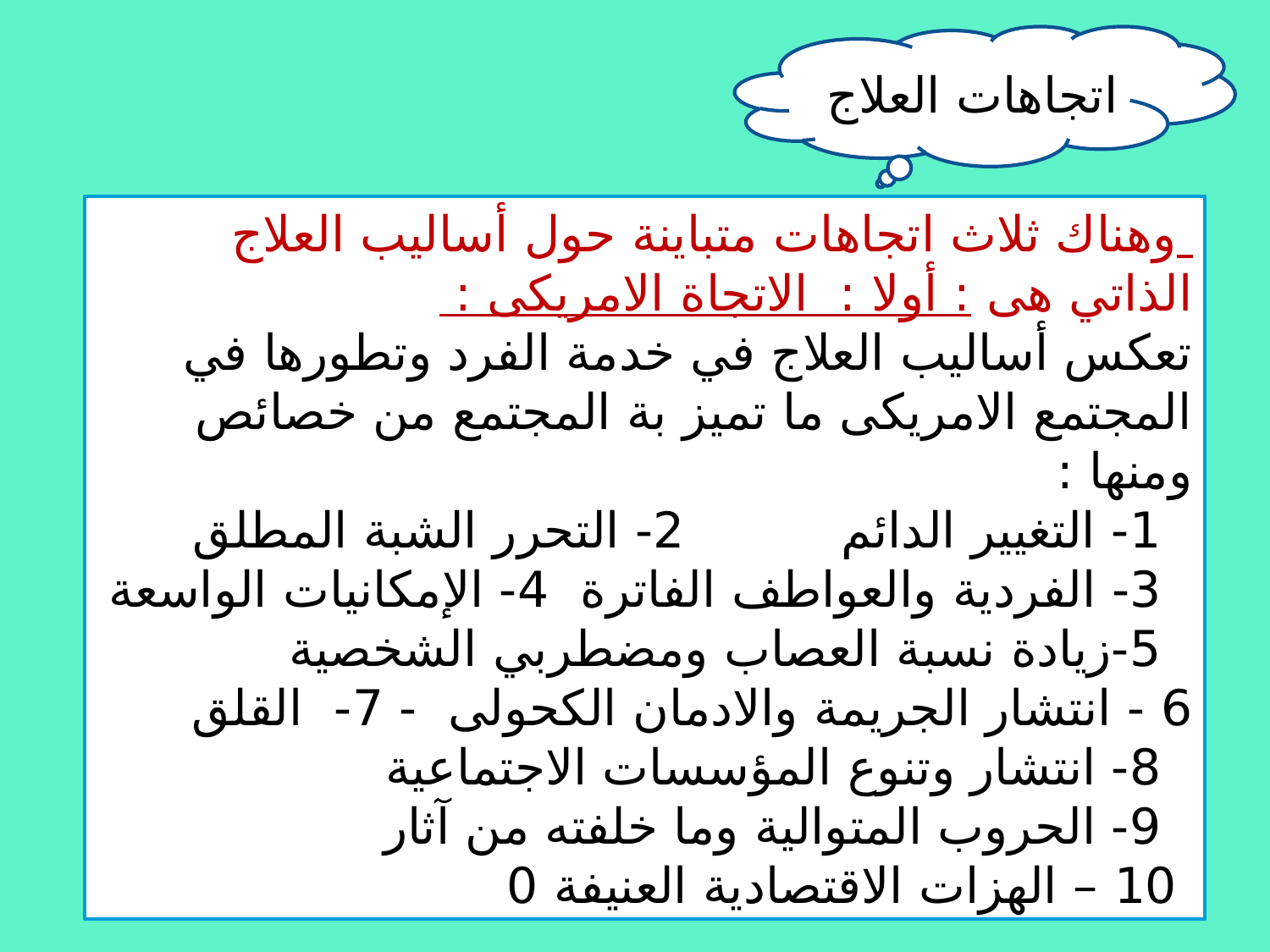

اتجاهات العلاج
 وهناك ثلاث اتجاهات متباينة حول أساليب العلاج الذاتي هى : أولا :  الاتجاة الامريكى :
تعكس أساليب العلاج في خدمة الفرد وتطورها في المجتمع الامريكى ما تميز بة المجتمع من خصائص ومنها :
  1- التغيير الدائم          2- التحرر الشبة المطلق
  3- الفردية والعواطف الفاترة  4- الإمكانيات الواسعة
  5-زيادة نسبة العصاب ومضطربي الشخصية
6 - انتشار الجريمة والادمان الكحولى  - 7-  القلق
  8- انتشار وتنوع المؤسسات الاجتماعية
  9- الحروب المتوالية وما خلفته من آثار
 10 – الهزات الاقتصادية العنيفة 0